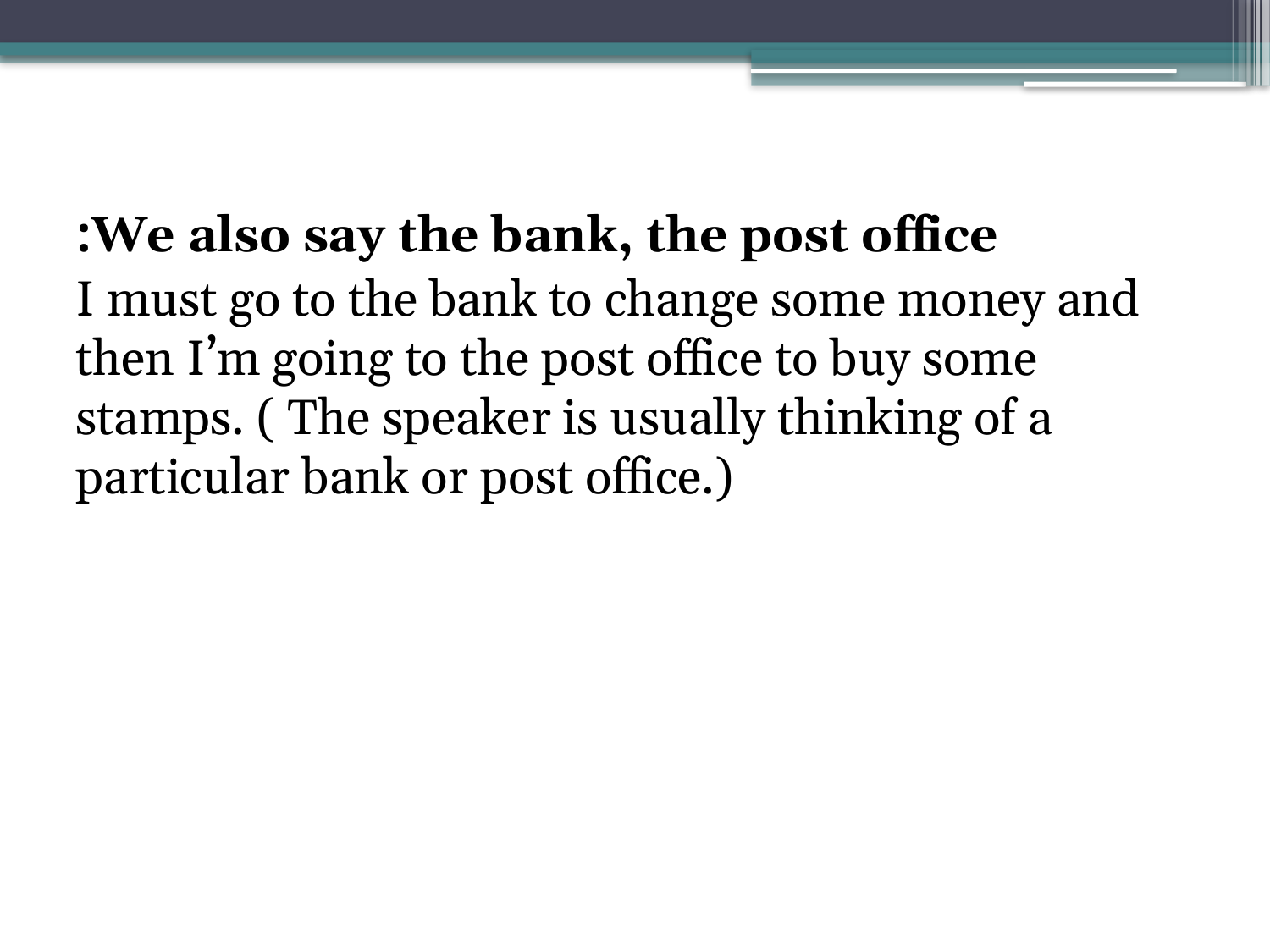

We also say the bank, the post office:
I must go to the bank to change some money and then I’m going to the post office to buy some stamps. ( The speaker is usually thinking of a particular bank or post office.)